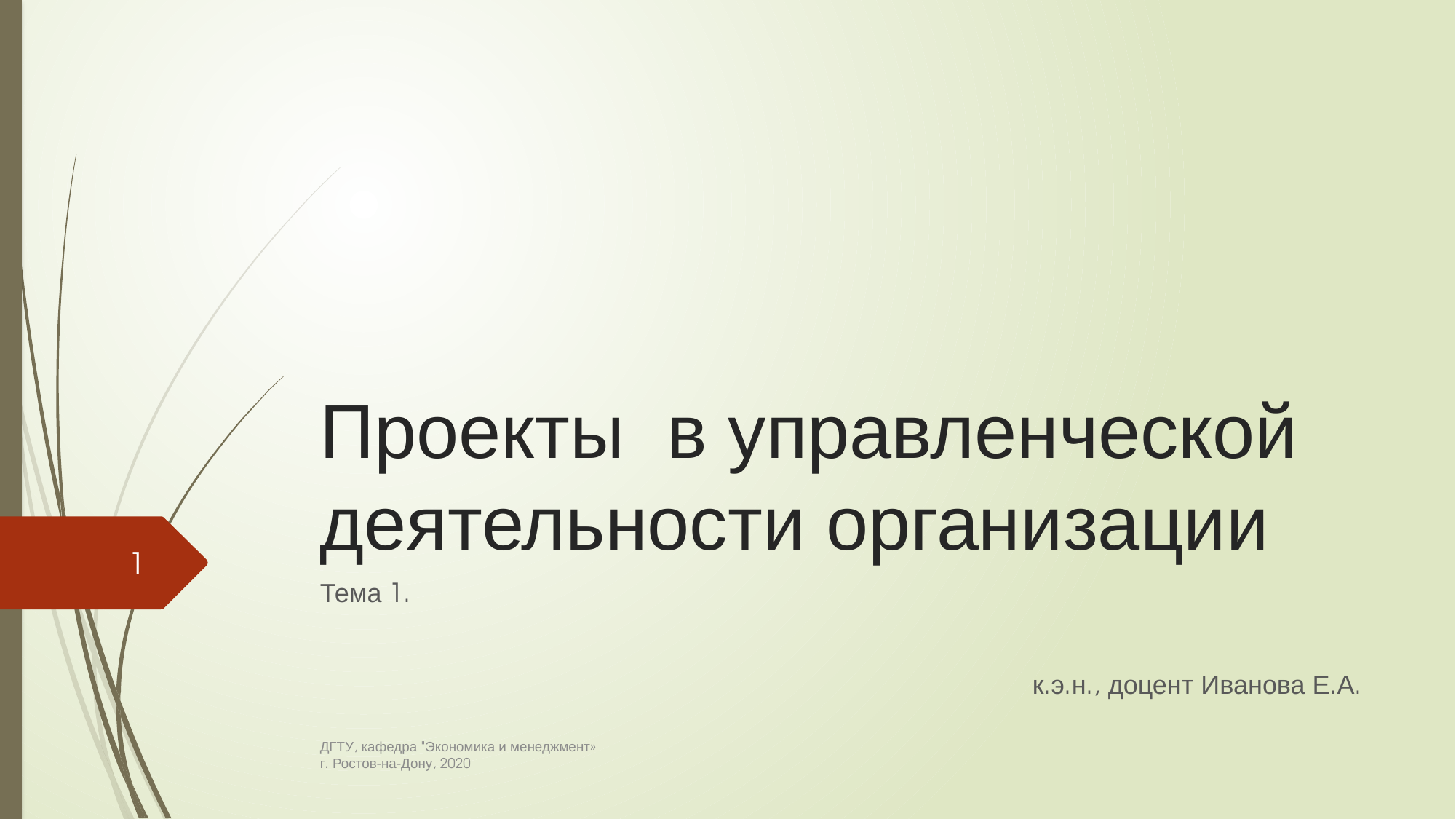

# Проекты  в управленческой деятельности организации
1
Тема 1.

к.э.н., доцент Иванова Е.А.
ДГТУ, кафедра "Экономика и менеджмент»
г. Ростов-на-Дону, 2020